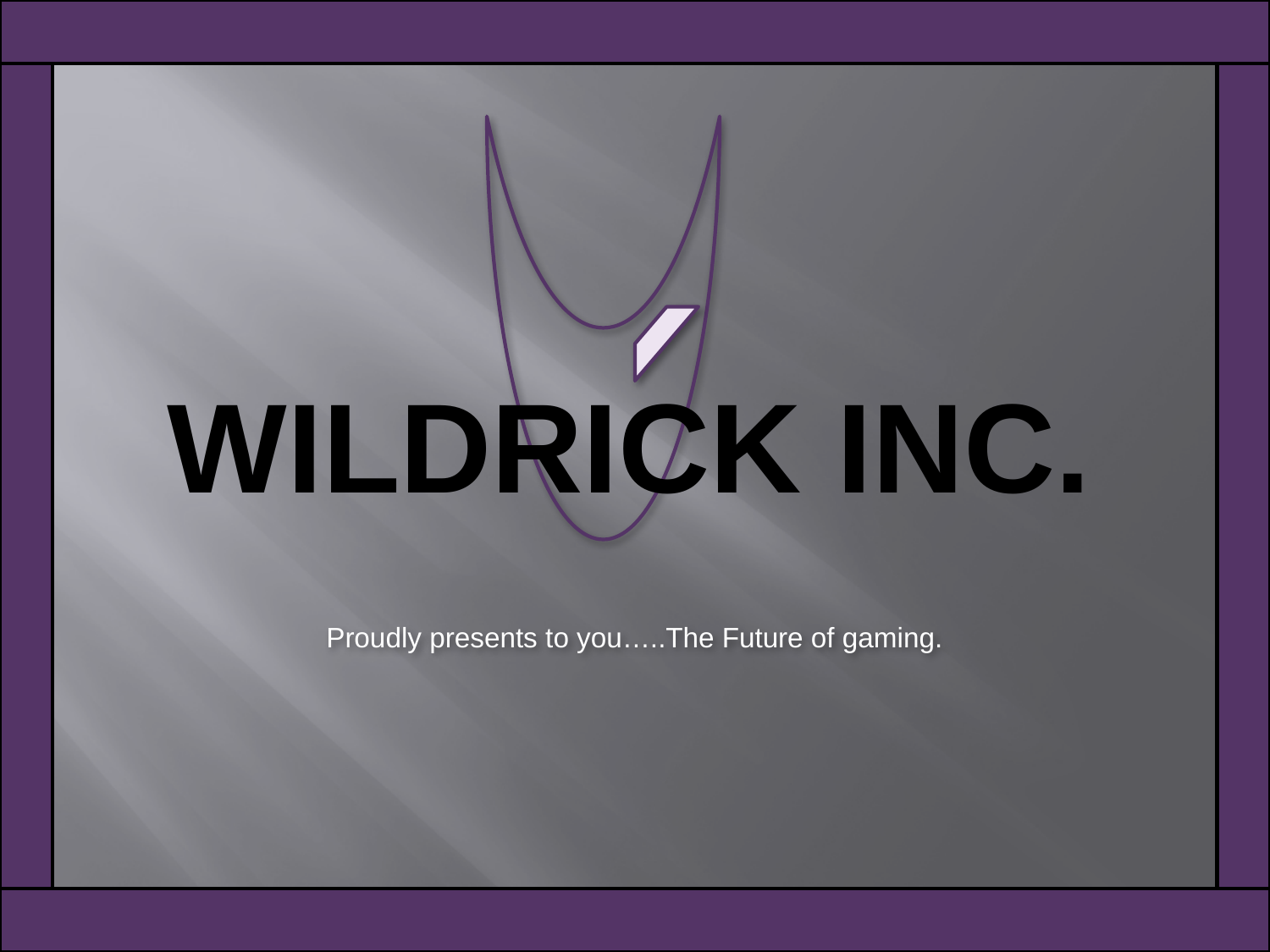

# Wildrick Inc.
Proudly presents to you…..The Future of gaming.